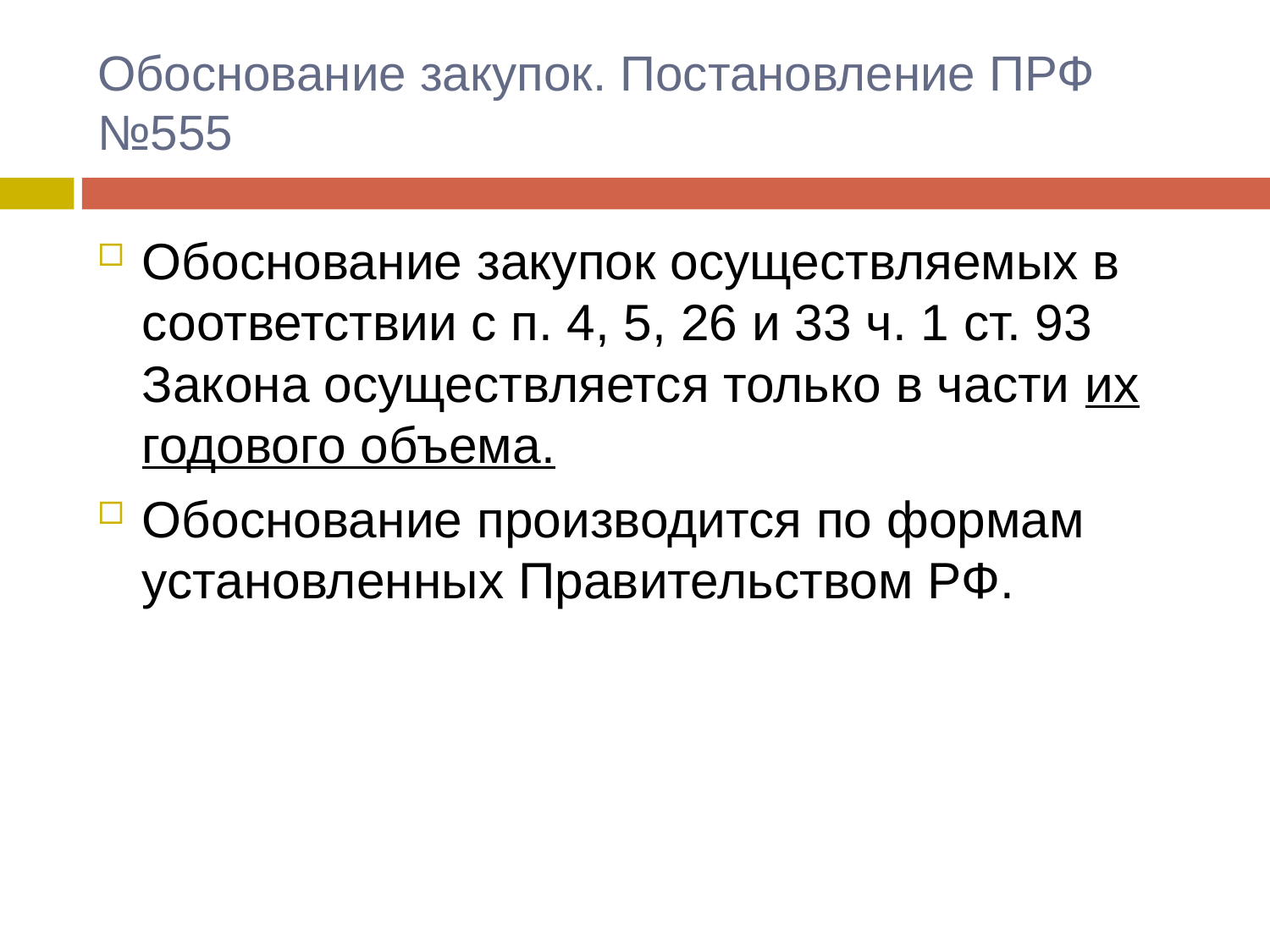

# Обоснование закупок. Постановление ПРФ №555
Обоснование закупок осуществляемых в соответствии с п. 4, 5, 26 и 33 ч. 1 ст. 93 Закона осуществляется только в части их годового объема.
Обоснование производится по формам установленных Правительством РФ.